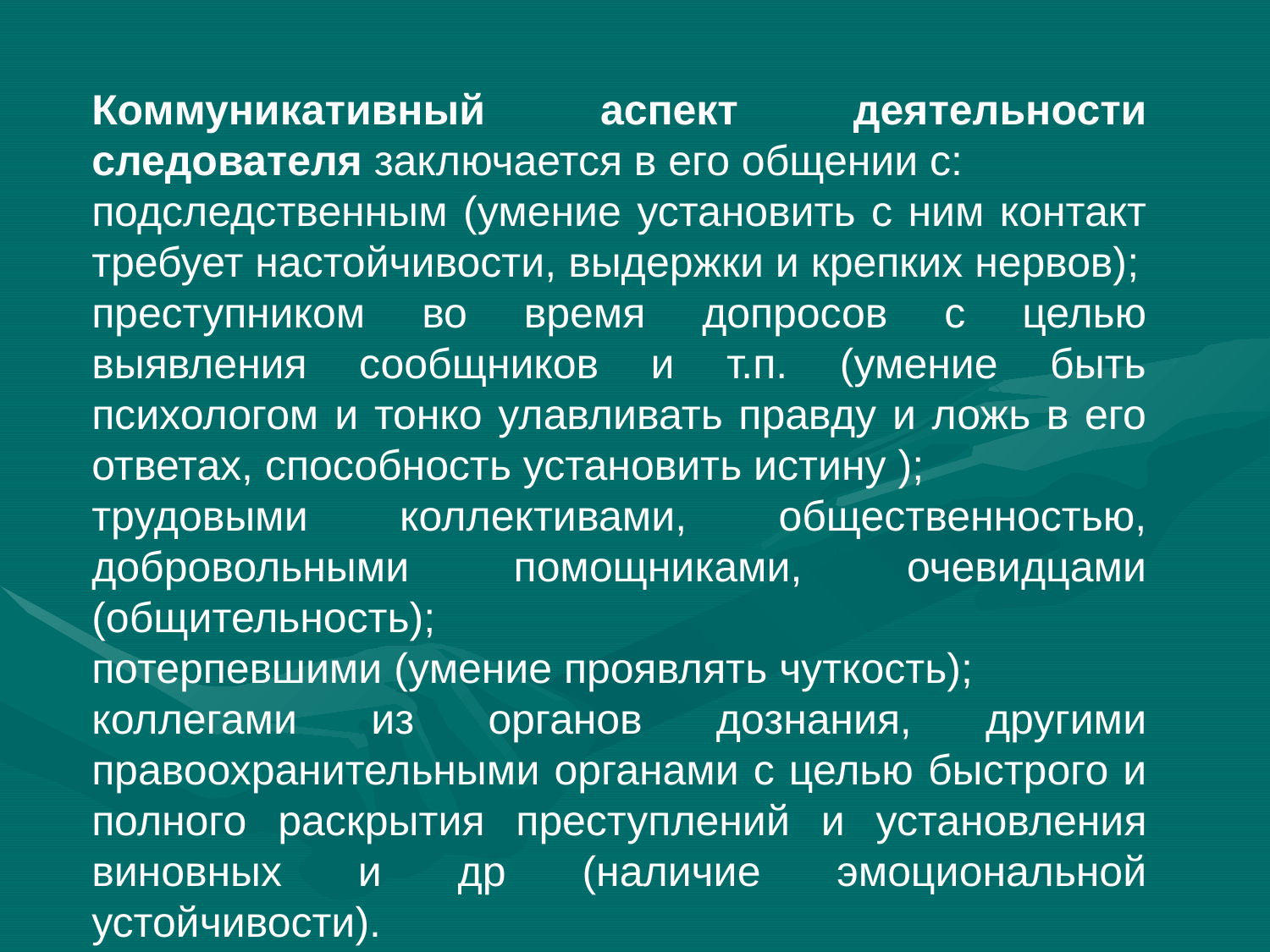

Коммуникативный аспект деятельности следователя заключается в его общении с:
подследственным (умение установить с ним контакт требует настойчивости, выдержки и крепких нервов);
преступником во время допросов с целью выявления сообщников и т.п. (умение быть психологом и тонко улавливать правду и ложь в его ответах, способность установить истину );
трудовыми коллективами, общественностью, добровольными помощниками, очевидцами (общительность);
потерпевшими (умение проявлять чуткость);
коллегами из органов дознания, другими правоохранительными органами с целью быстрого и полного раскрытия преступлений и установления виновных и др (наличие эмоциональной устойчивости).
#